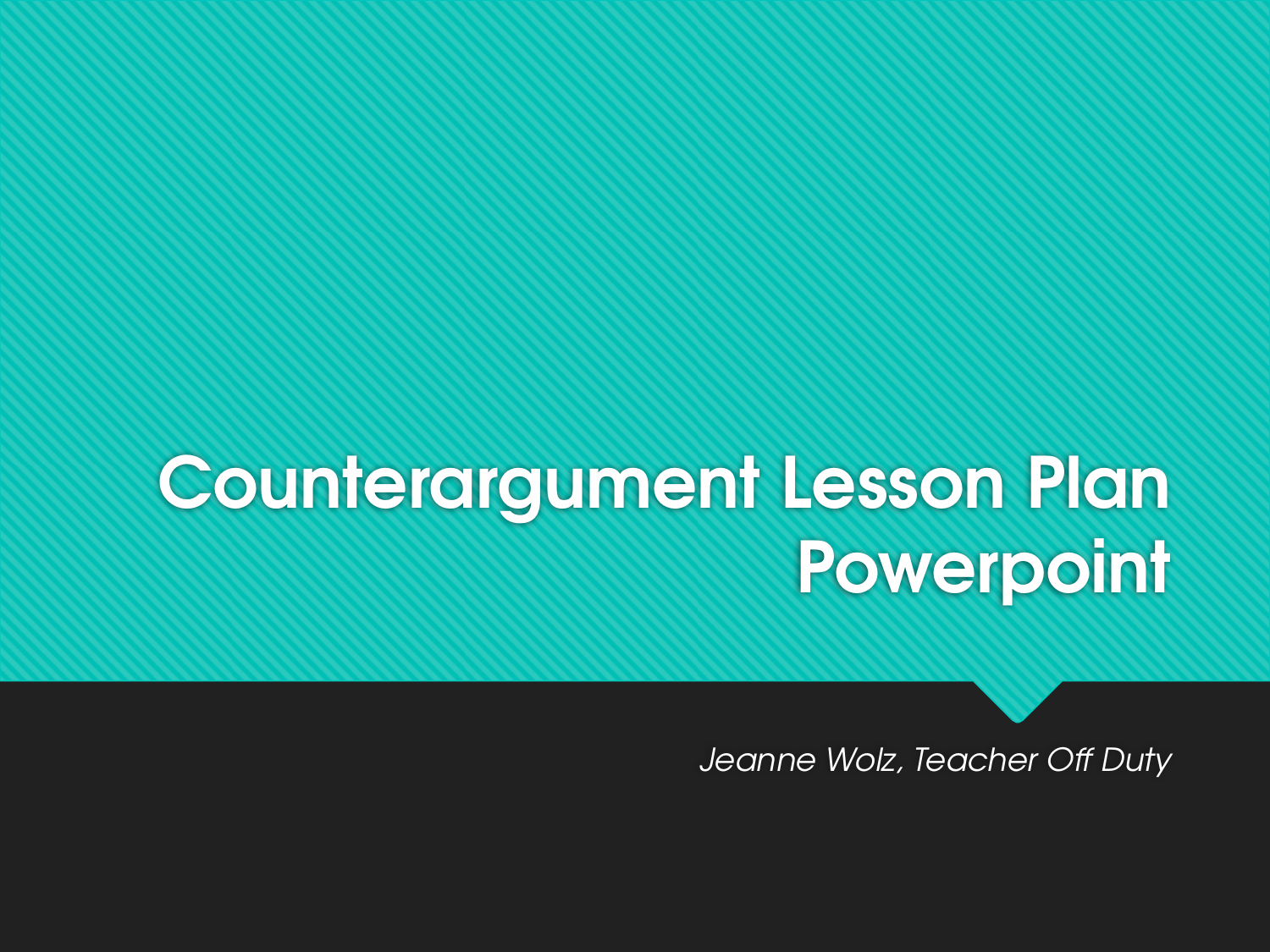

# Counterargument Lesson Plan Powerpoint
Jeanne Wolz, Teacher Off Duty